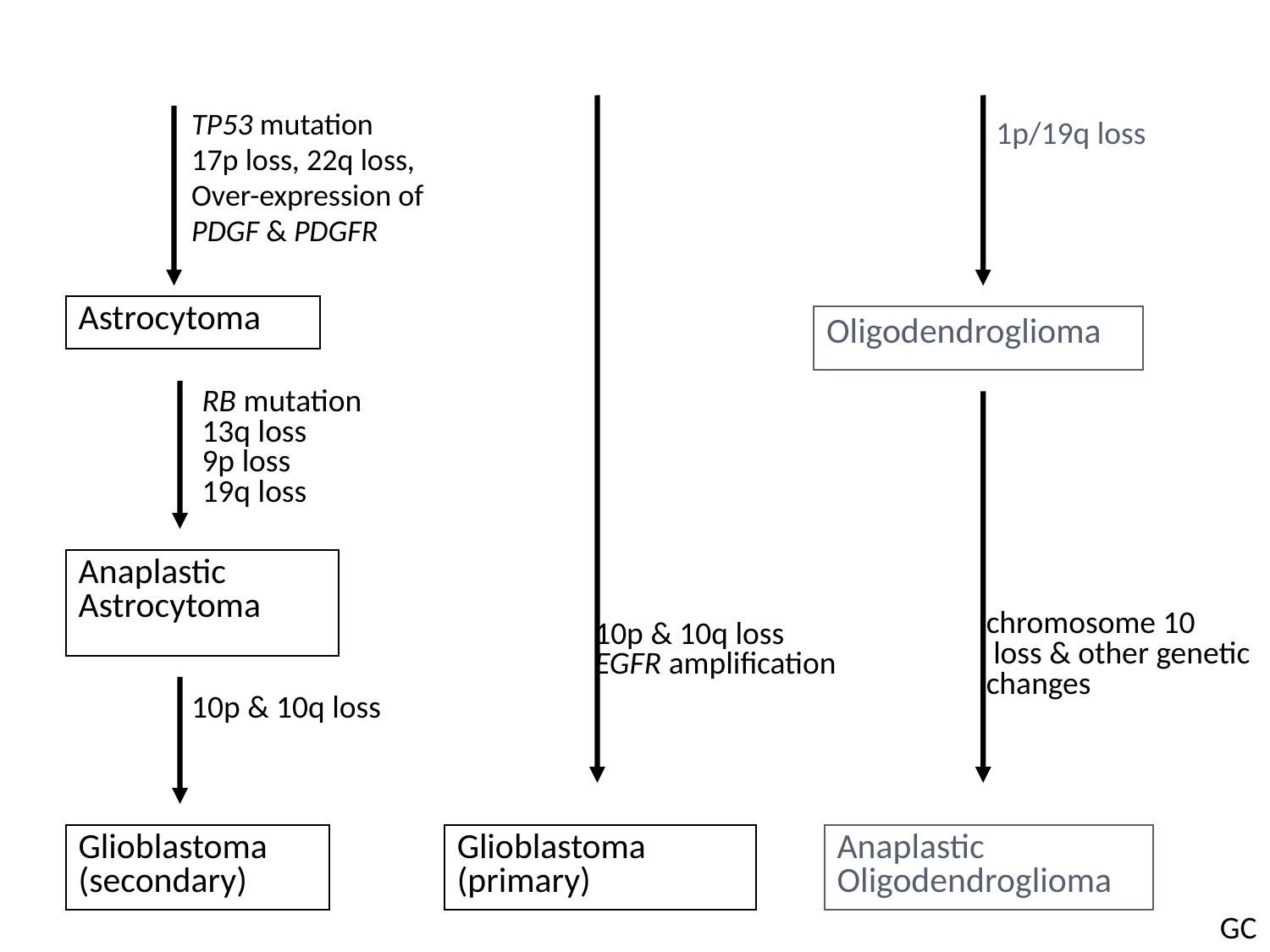

TP53 mutation
17p loss, 22q loss,
Over-expression of
PDGF & PDGFR

   1p/19q loss

Astrocytoma
Oligodendroglioma

RB mutation  13q loss
9p loss
19q loss

Anaplastic
Astrocytoma
chromosome 10          loss & other genetic changes
10p & 10q loss
EGFR amplification

10p & 10q loss
Glioblastoma
(secondary)
Glioblastoma
(primary)
Anaplastic Oligodendroglioma

GC